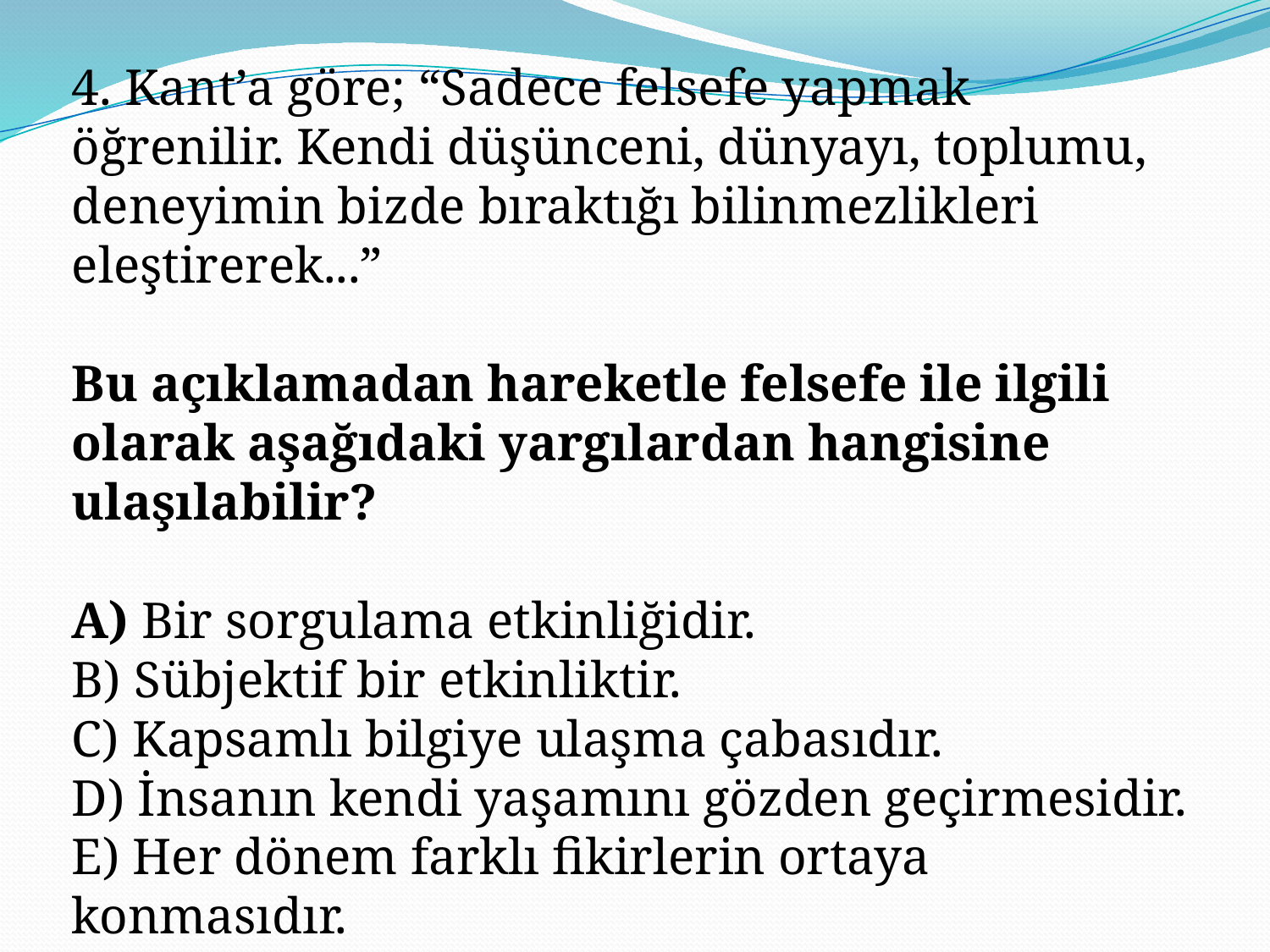

4. Kant’a göre; “Sadece felsefe yapmak öğrenilir. Kendi düşünceni, dünyayı, toplumu, deneyimin bizde bıraktığı bilinmezlikleri eleştirerek...”

Bu açıklamadan hareketle felsefe ile ilgili olarak aşağıdaki yargılardan hangisine ulaşılabilir?

A) Bir sorgulama etkinliğidir.
B) Sübjektif bir etkinliktir.
C) Kapsamlı bilgiye ulaşma çabasıdır.
D) İnsanın kendi yaşamını gözden geçirmesidir.
E) Her dönem farklı fikirlerin ortaya konmasıdır.